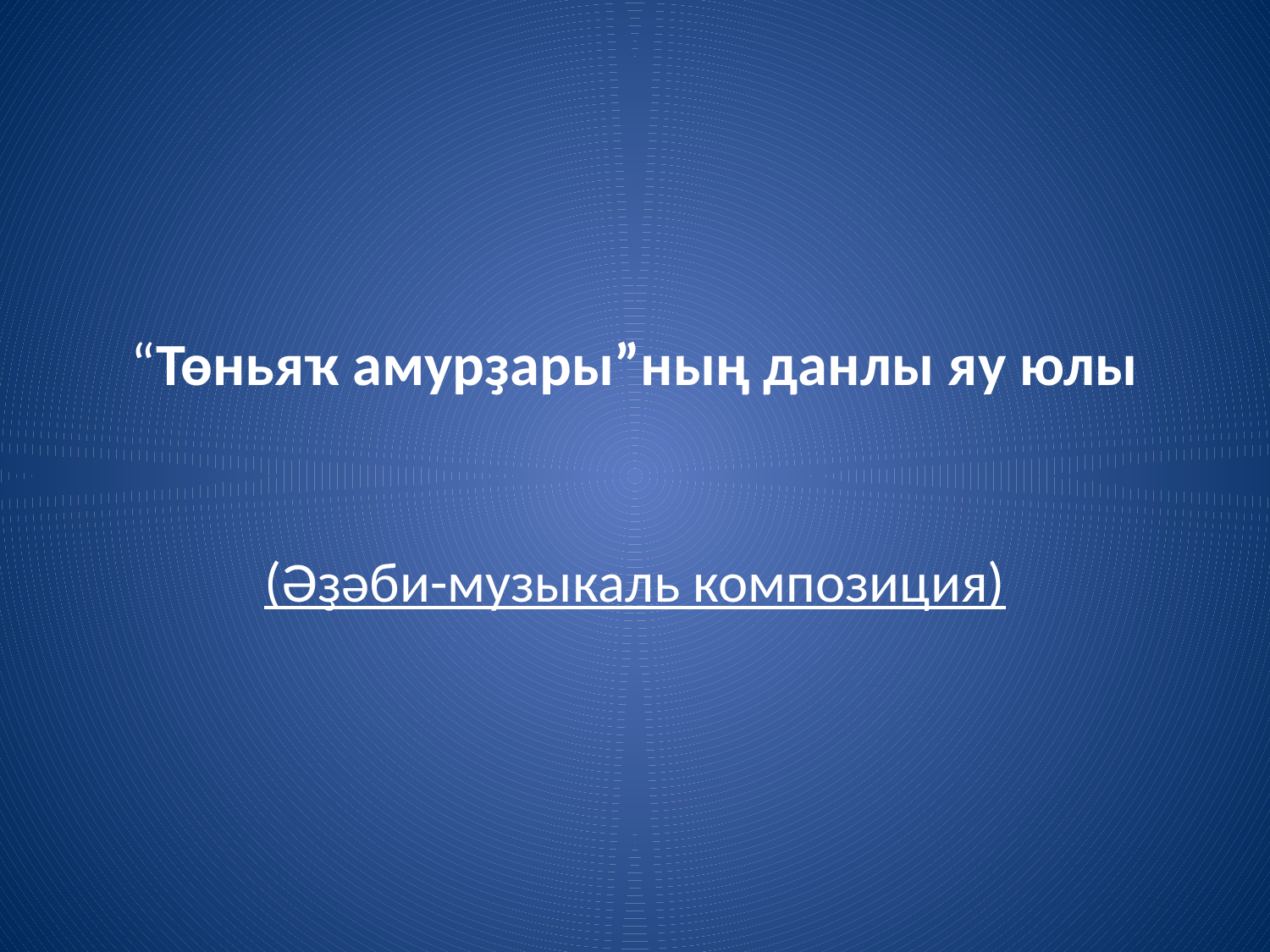

# “Төньяҡ амурҙары”ның данлы яу юлы
(Әҙәби-музыкаль композиция)